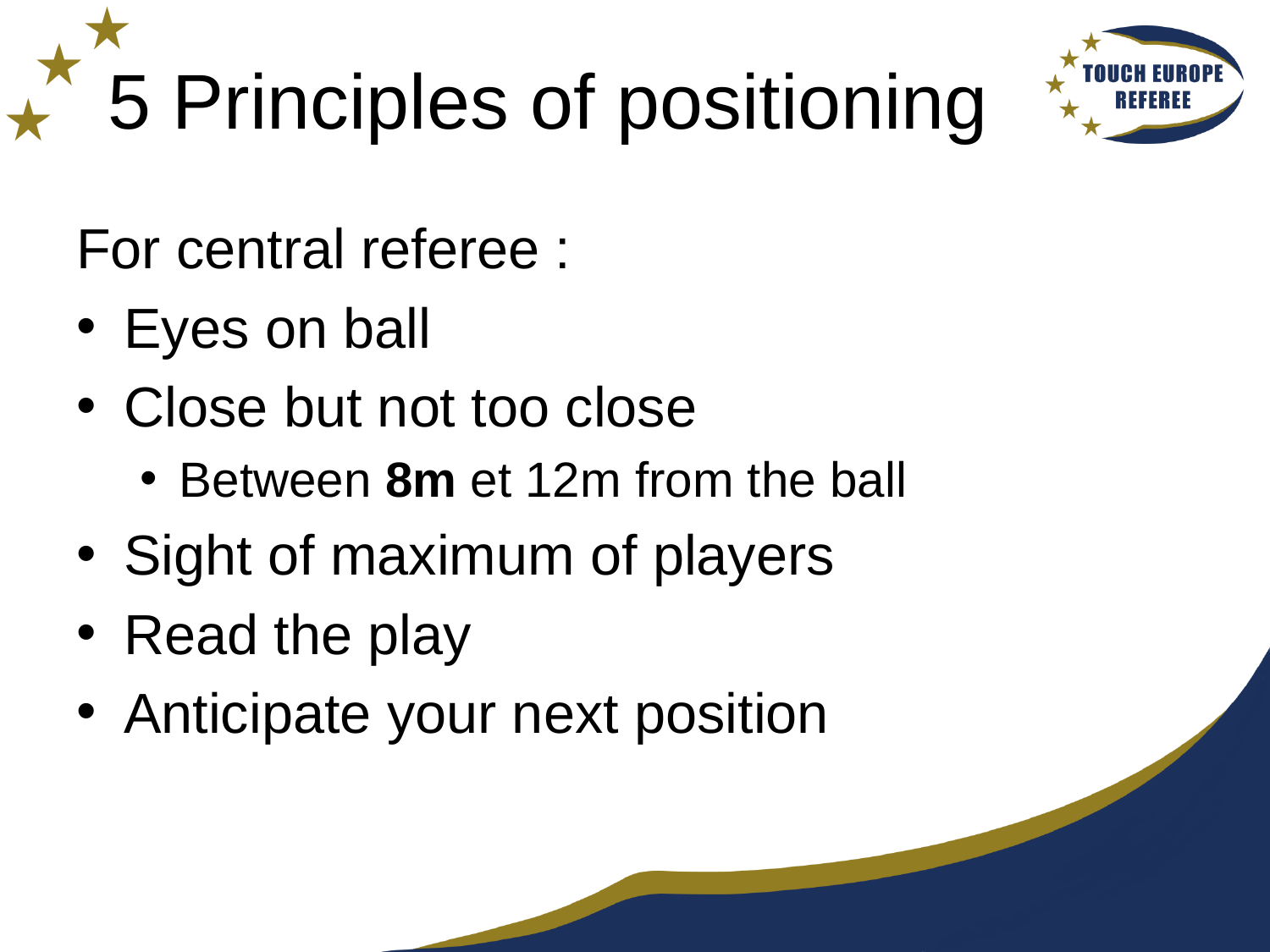

# 5 Principles of positioning
For central referee :
Eyes on ball
Close but not too close
Between 8m et 12m from the ball
Sight of maximum of players
Read the play
Anticipate your next position